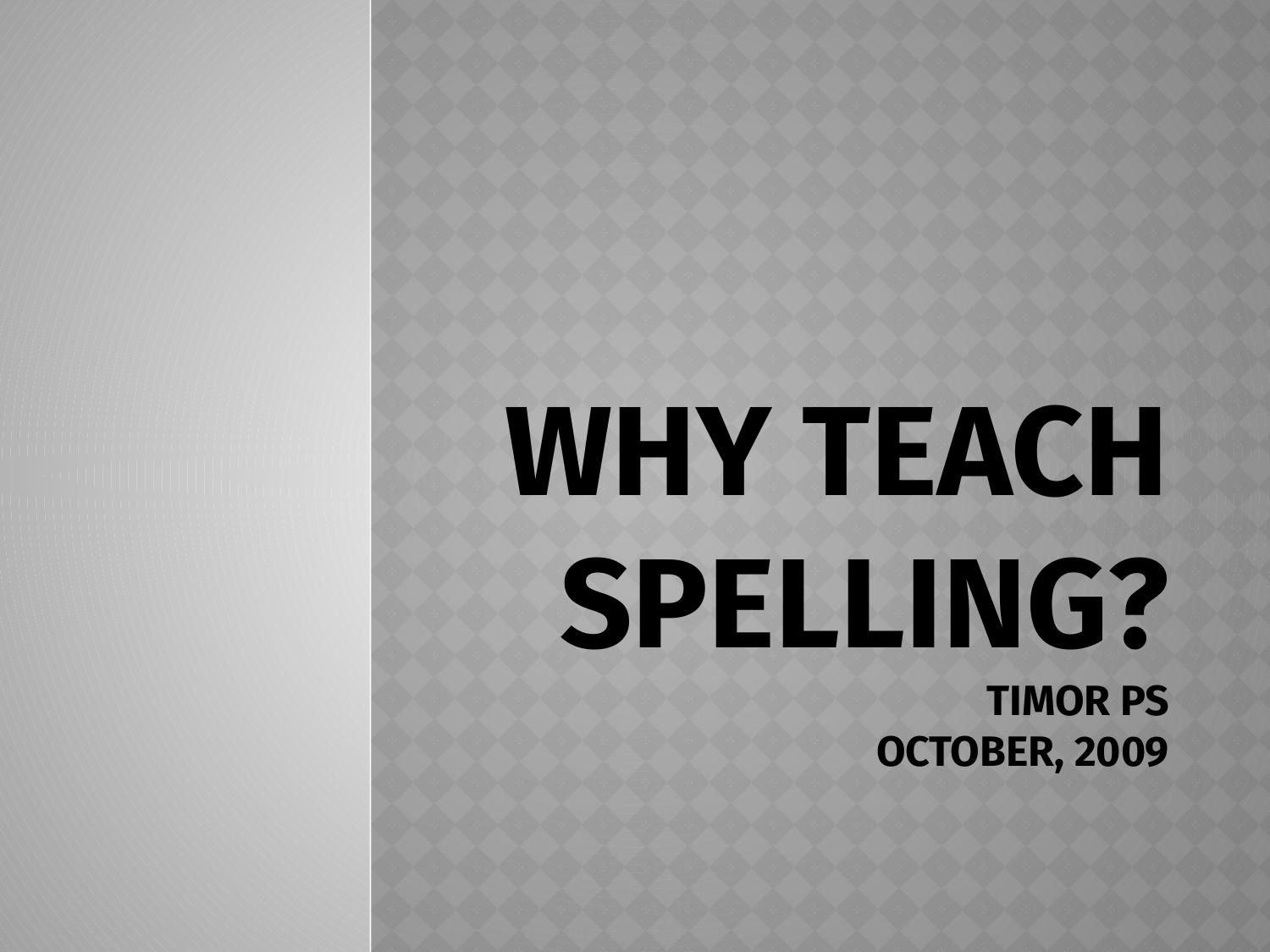

# Why teach spelling? Timor ps october, 2009